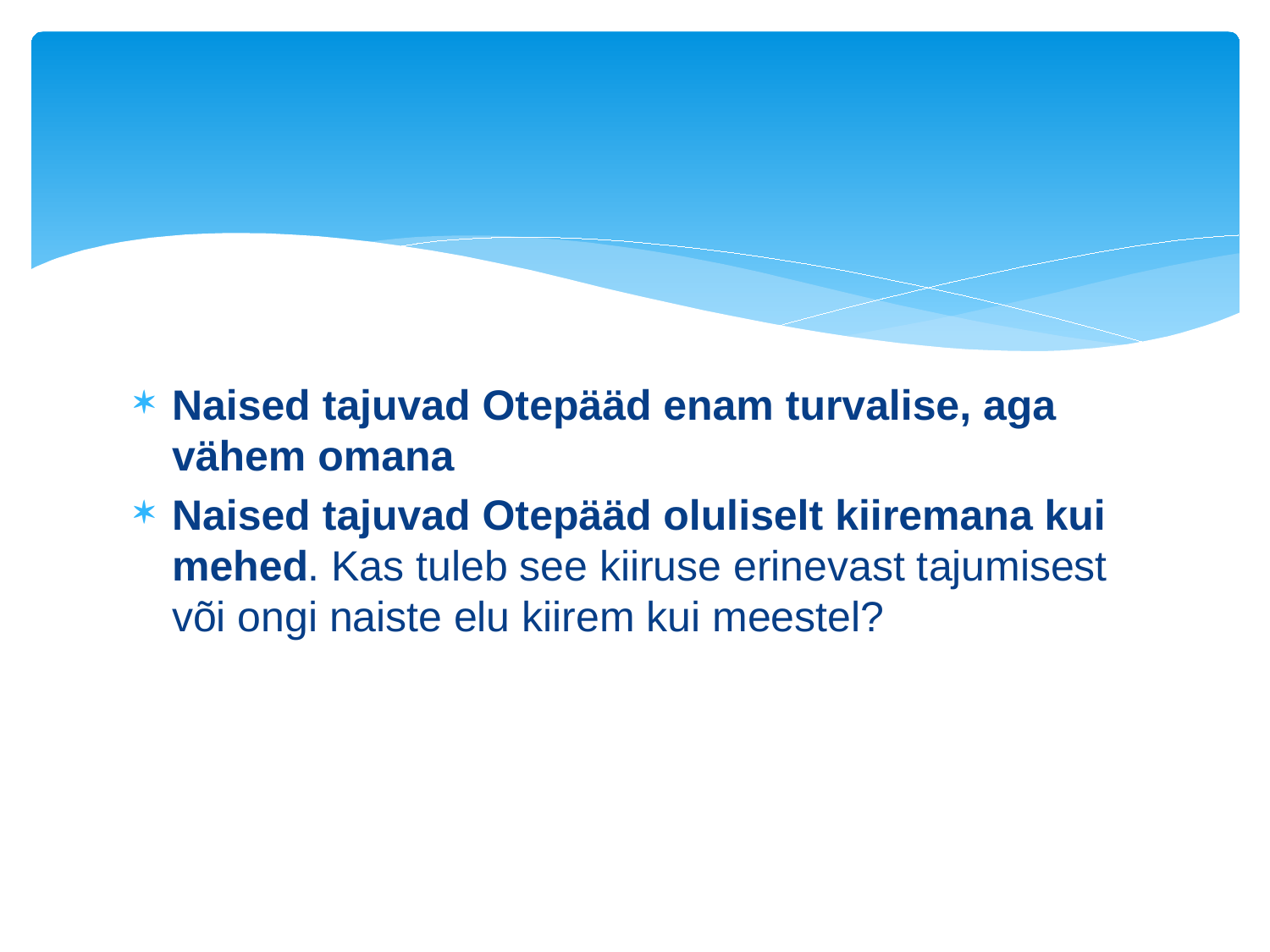

#
Naised tajuvad Otepääd enam turvalise, aga vähem omana
Naised tajuvad Otepääd oluliselt kiiremana kui mehed. Kas tuleb see kiiruse erinevast tajumisest või ongi naiste elu kiirem kui meestel?